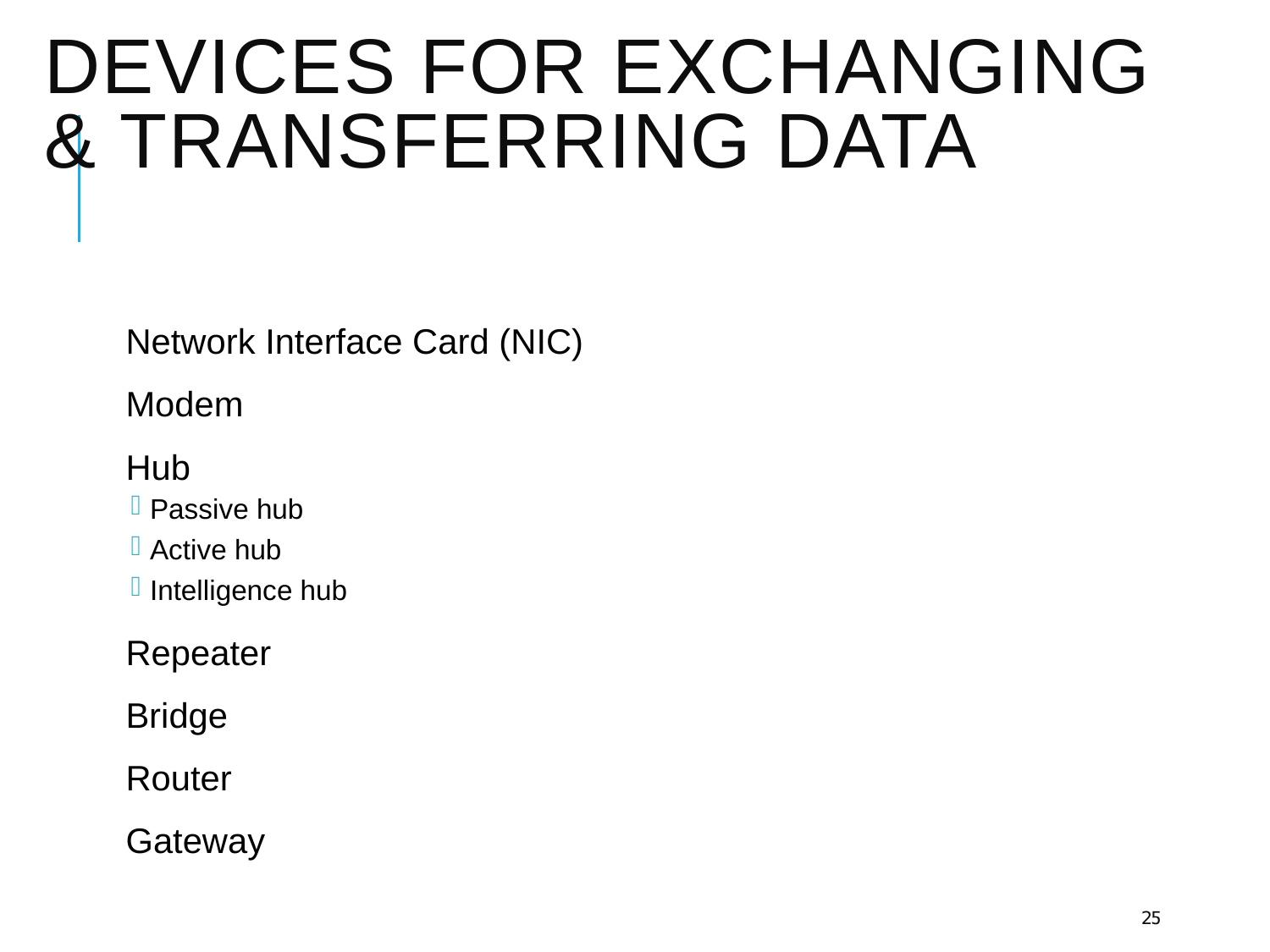

# Devices for Exchanging & Transferring Data
Network Interface Card (NIC)
Modem
Hub
Passive hub
Active hub
Intelligence hub
Repeater
Bridge
Router
Gateway
25